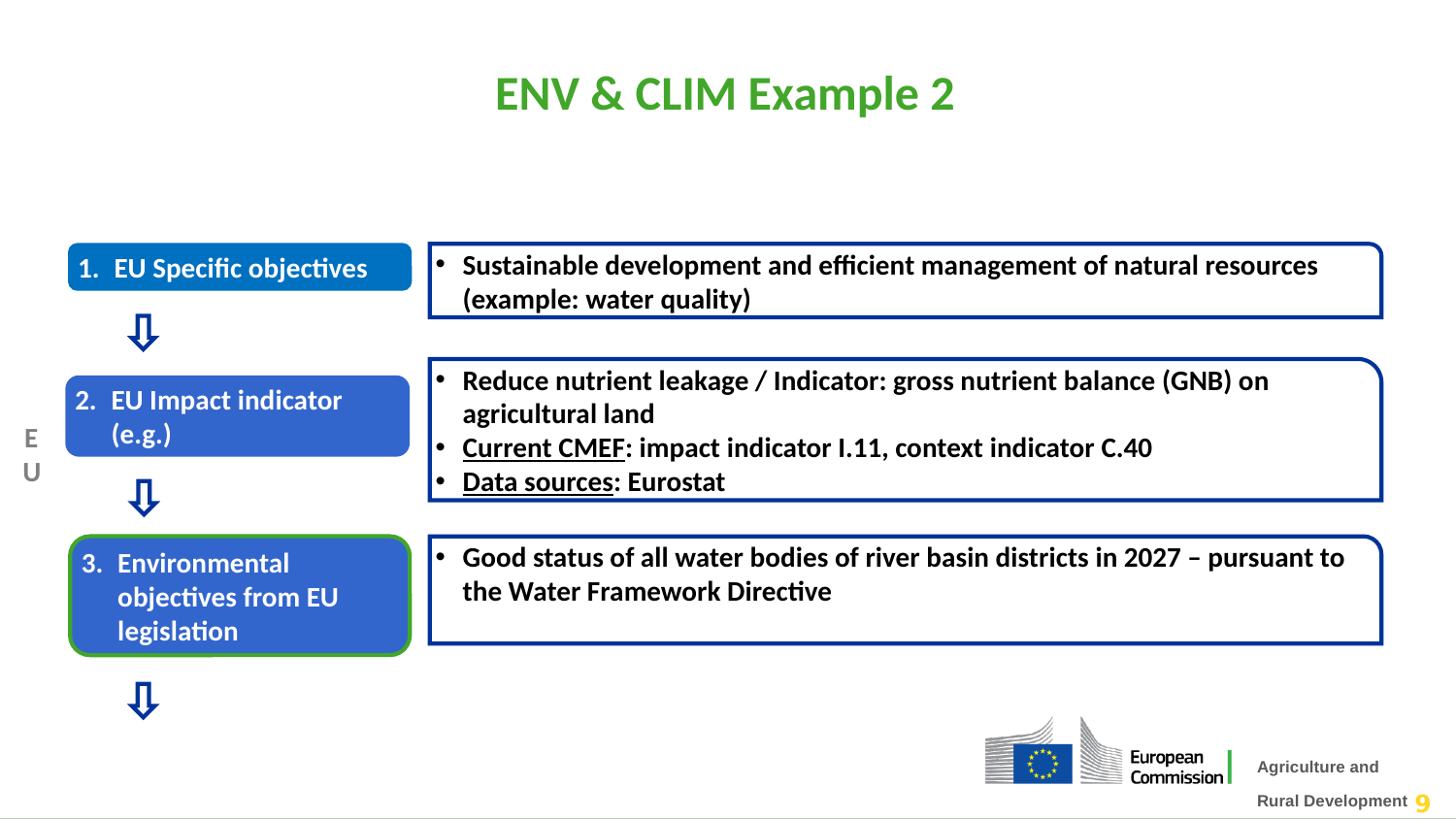

ENV & CLIM Example 2
Sustainable development and efficient management of natural resources (example: water quality)
EU Specific objectives

Reduce nutrient leakage / Indicator: gross nutrient balance (GNB) on agricultural land
Current CMEF: impact indicator I.11, context indicator C.40
Data sources: Eurostat
EU Impact indicator (e.g.)
EU

Environmental objectives from EU legislation
Good status of all water bodies of river basin districts in 2027 – pursuant to the Water Framework Directive

9